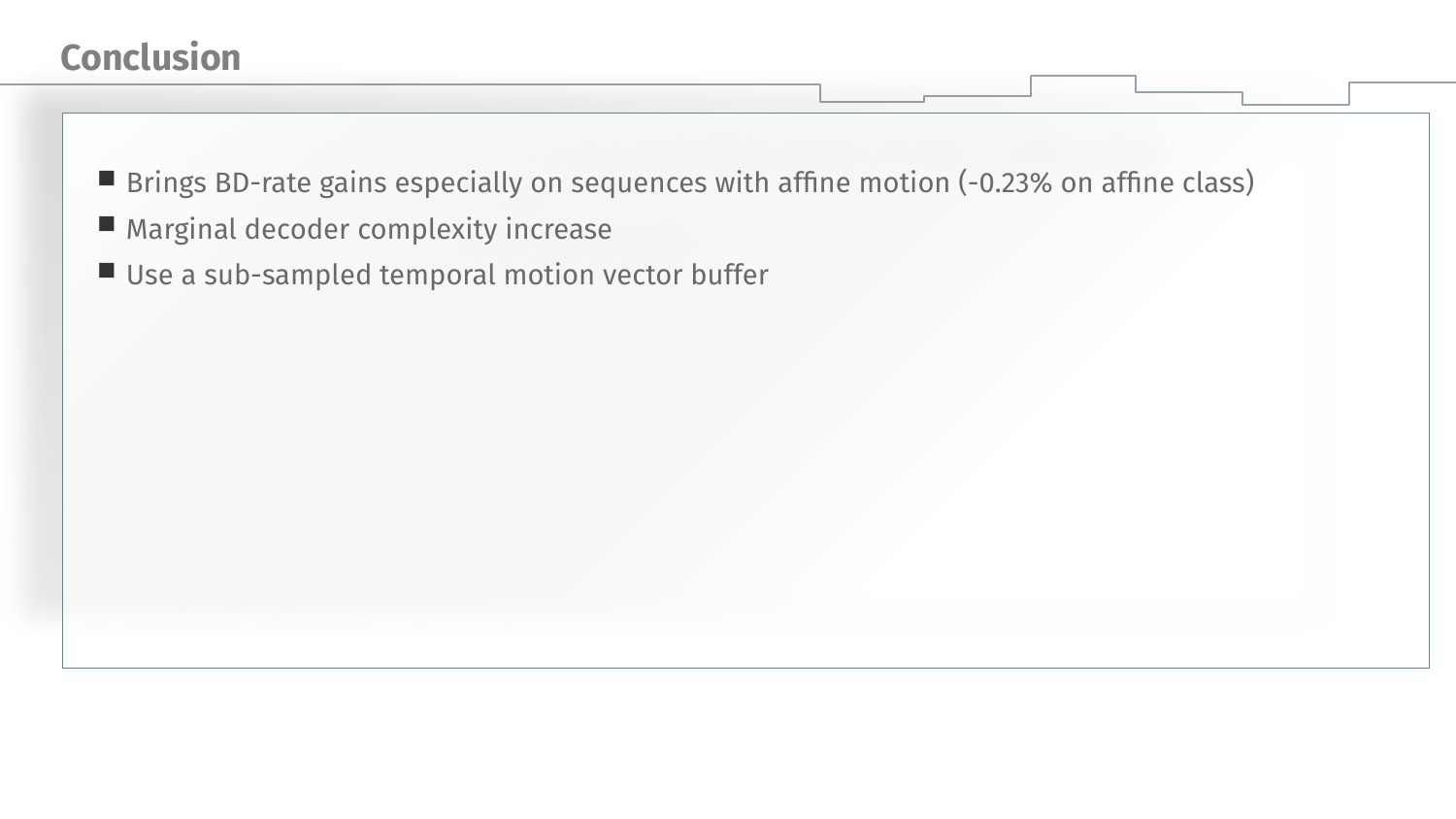

# Conclusion

Brings BD-rate gains especially on sequences with affine motion (-0.23% on affine class)
Marginal decoder complexity increase
Use a sub-sampled temporal motion vector buffer